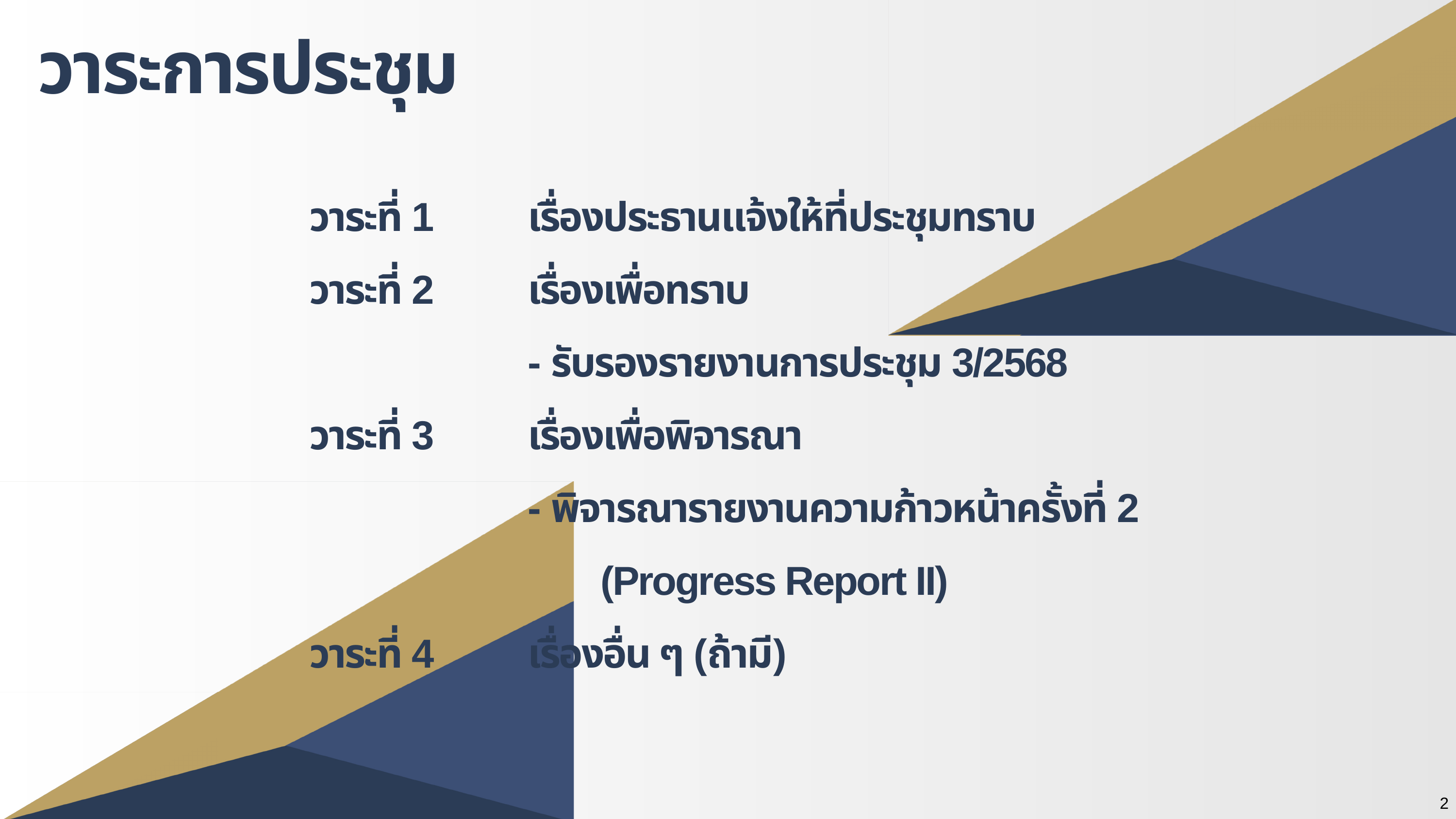

วาระการประชุม
วาระที่ 1		เรื่องประธานแจ้งให้ที่ประชุมทราบ
วาระที่ 2		เรื่องเพื่อทราบ
 			- รับรองรายงานการประชุม 3/2568
วาระที่ 3		เรื่องเพื่อพิจารณา
			- พิจารณารายงานความก้าวหน้าครั้งที่ 2
				(Progress Report II)
วาระที่ 4		เรื่องอื่น ๆ (ถ้ามี)

2